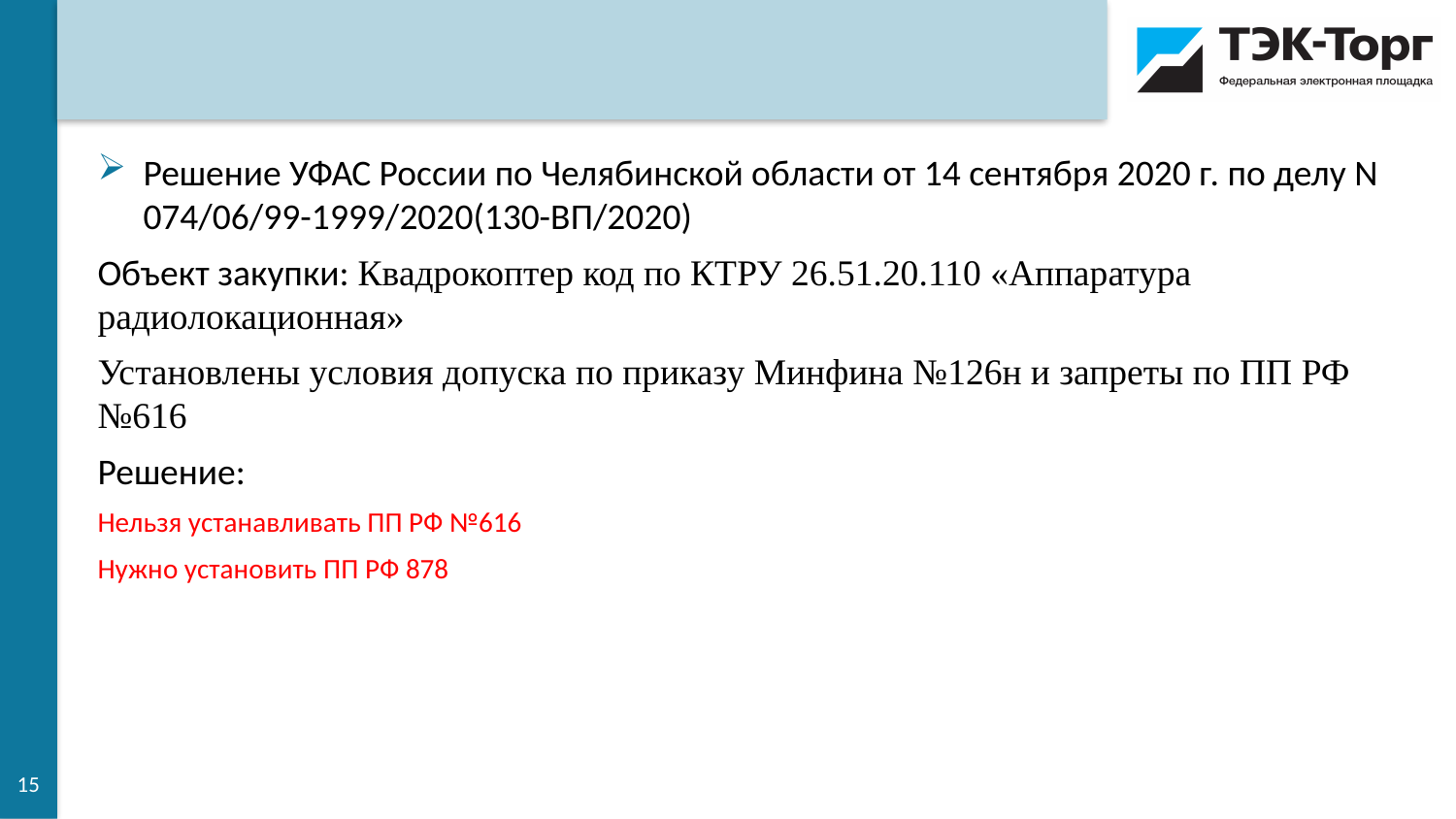

Решение УФАС России по Челябинской области от 14 сентября 2020 г. по делу N 074/06/99-1999/2020(130-ВП/2020)
Объект закупки: Квадрокоптер код по КТРУ 26.51.20.110 «Аппаратура радиолокационная»
Установлены условия допуска по приказу Минфина №126н и запреты по ПП РФ №616
Решение:
Нельзя устанавливать ПП РФ №616
Нужно установить ПП РФ 878

15